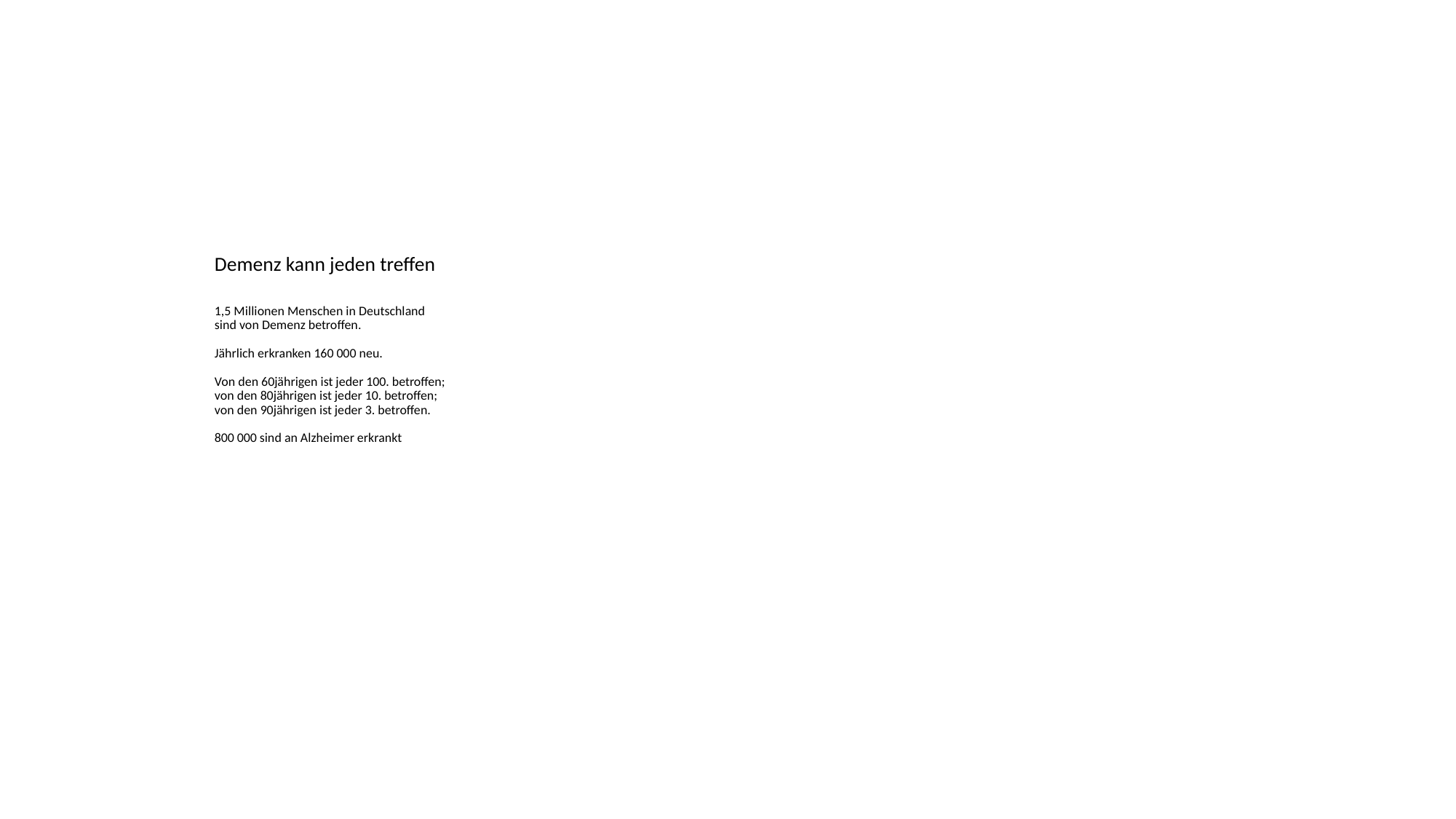

Demenz kann jeden treffen
1,5 Millionen Menschen in Deutschland
sind von Demenz betroffen.
Jährlich erkranken 160 000 neu.
Von den 60jährigen ist jeder 100. betroffen;
von den 80jährigen ist jeder 10. betroffen;
von den 90jährigen ist jeder 3. betroffen.
800 000 sind an Alzheimer erkrankt